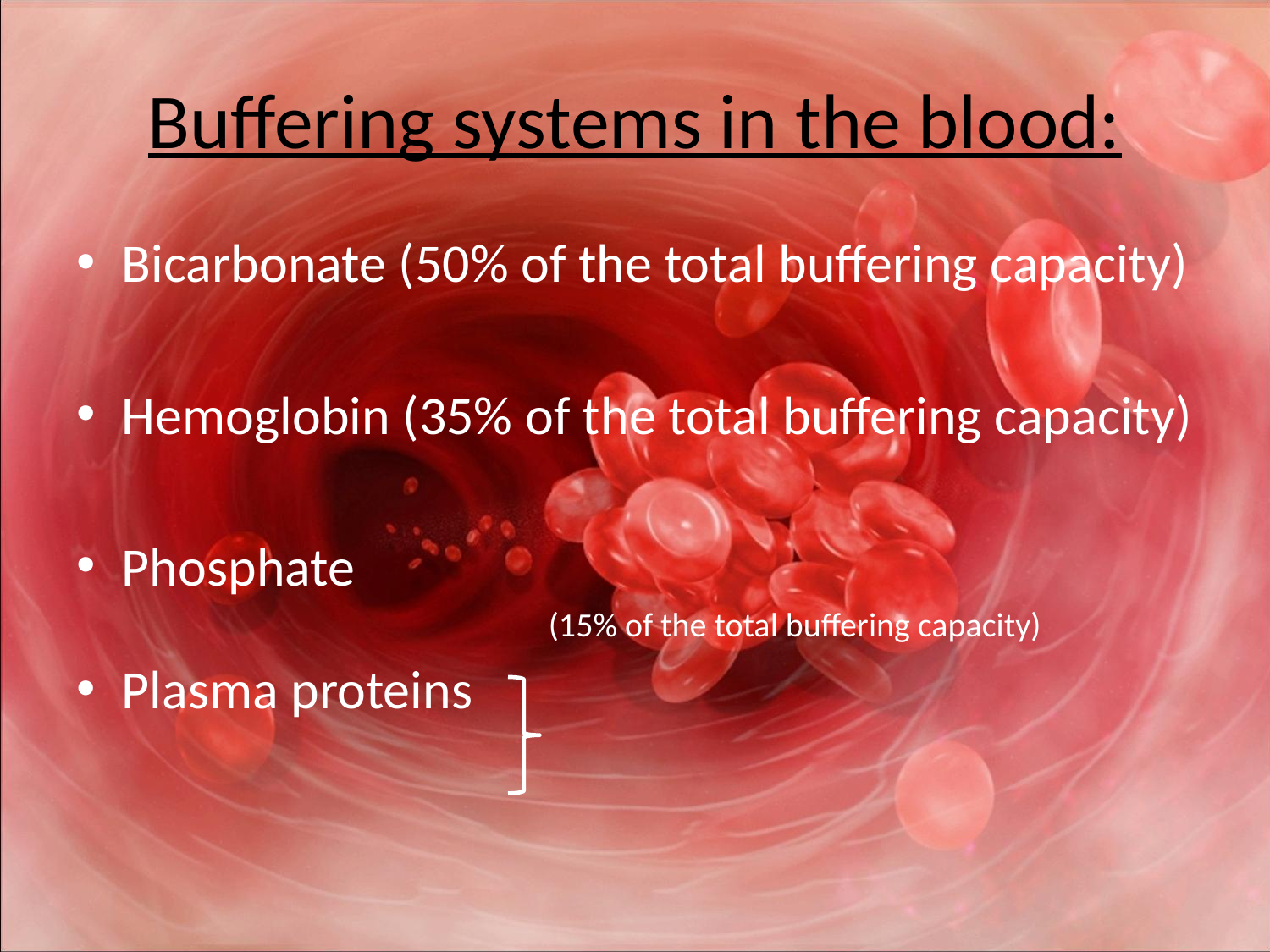

# Buffering systems in the blood:
Bicarbonate (50% of the total buffering capacity)

Hemoglobin (35% of the total buffering capacity)

Phosphate
	  (15% of the total buffering capacity)
Plasma proteins